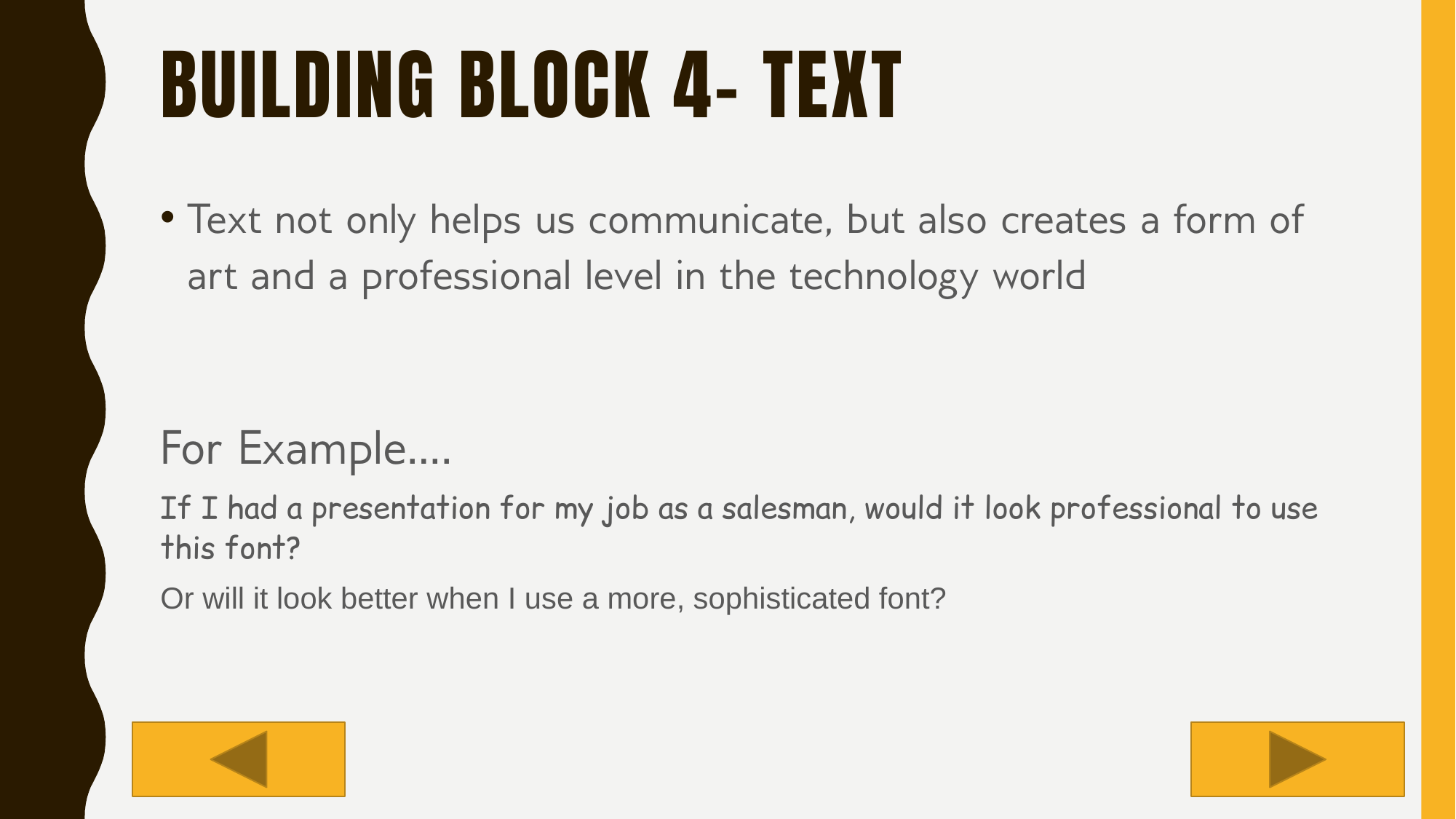

# Building Block 4- Text
Text not only helps us communicate, but also creates a form of art and a professional level in the technology world

For Example….
If I had a presentation for my job as a salesman, would it look professional to use this font?
Or will it look better when I use a more, sophisticated font?